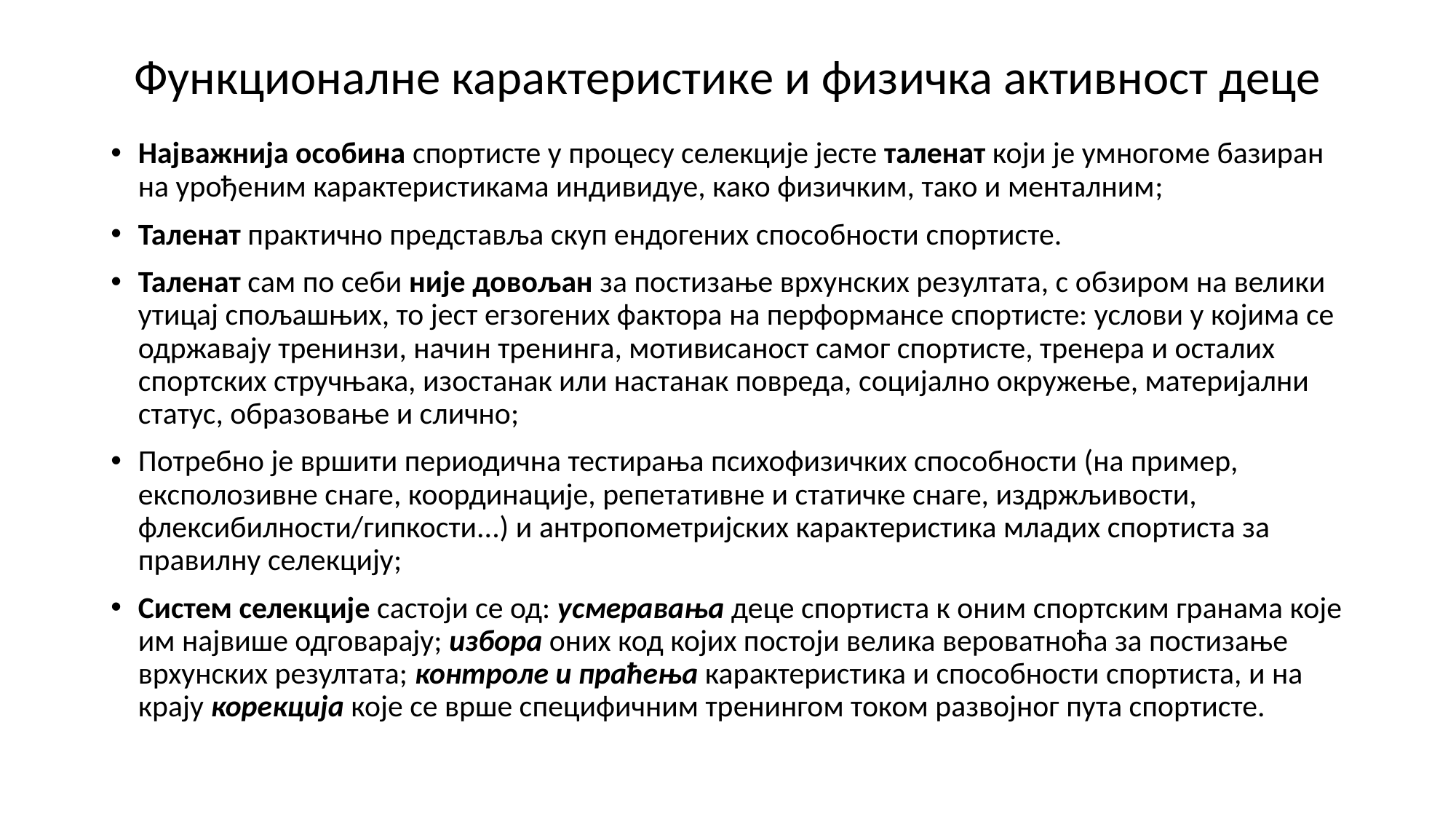

# Функционалне карактеристике и физичка активност деце
Најважнија особина спортисте у процесу селекције јесте таленат који је умногоме базиран на урођеним карактеристикама индивидуе, како физичким, тако и менталним;
Таленат практично представља скуп ендогених способности спортисте.
Таленат сам по себи није довољан за постизање врхунских резултата, с обзиром на велики утицај спољашњих, то јест егзогених фактора на перформансе спортисте: услови у којима се одржавају тренинзи, начин тренинга, мотивисаност самог спортисте, тренера и осталих спортских стручњака, изостанак или настанак повреда, социјално окружење, материјални статус, образовање и слично;
Потребно је вршити периодична тестирања психофизичких способности (на пример, експолозивне снаге, координације, репетативне и статичке снаге, издржљивости, флексибилности/гипкости...) и антропометријских карактеристика младих спортиста за правилну селекцију;
Систем селекције састоји се од: усмеравања деце спортиста к оним спортским гранама које им највише одговарају; избора оних код којих постоји велика вероватноћа за постизање врхунских резултата; контроле и праћења карактеристика и способности спортиста, и на крају корекција које се врше специфичним тренингом током развојног пута спортисте.